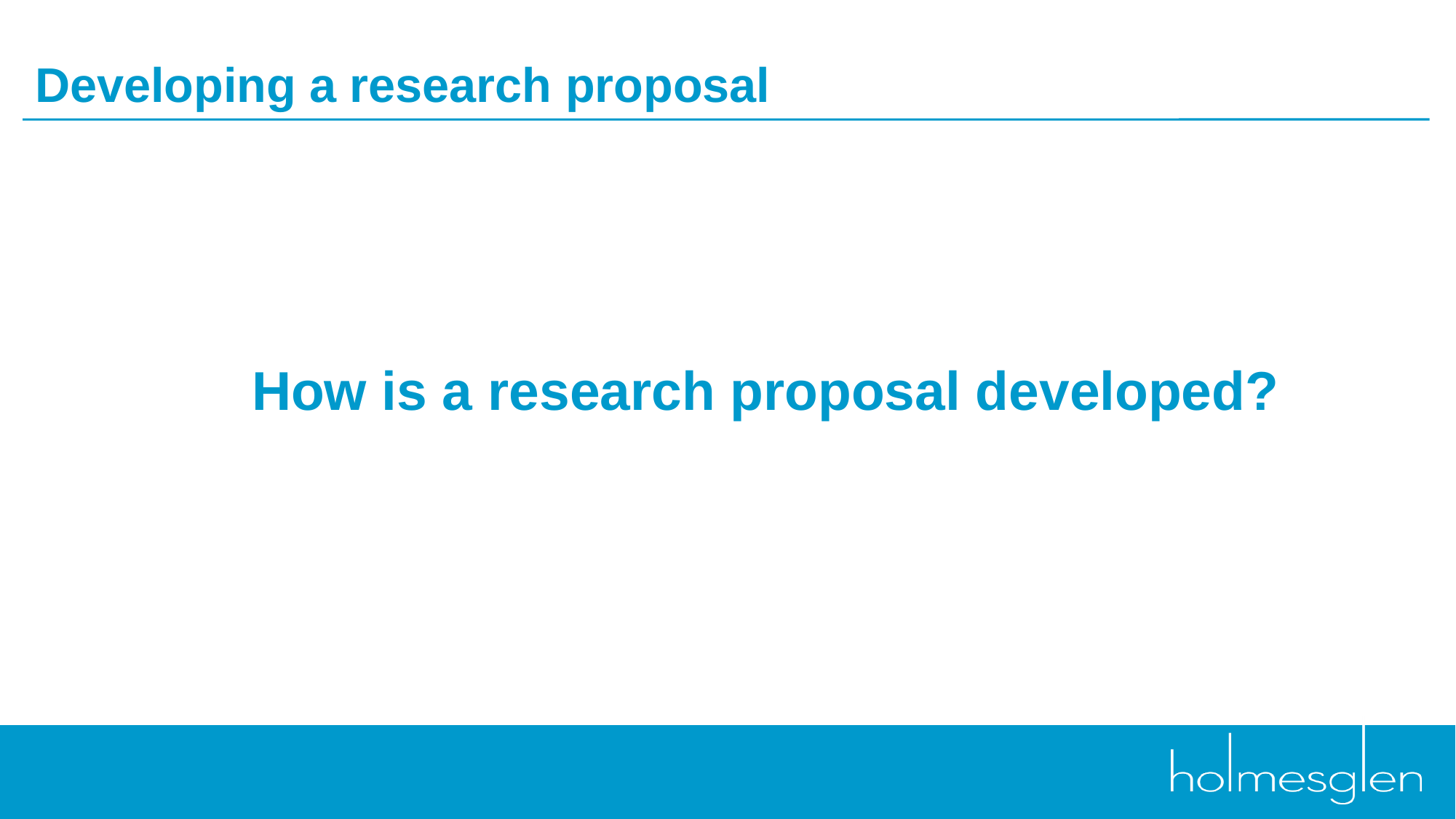

# Developing a research proposal

		How is a research proposal developed?